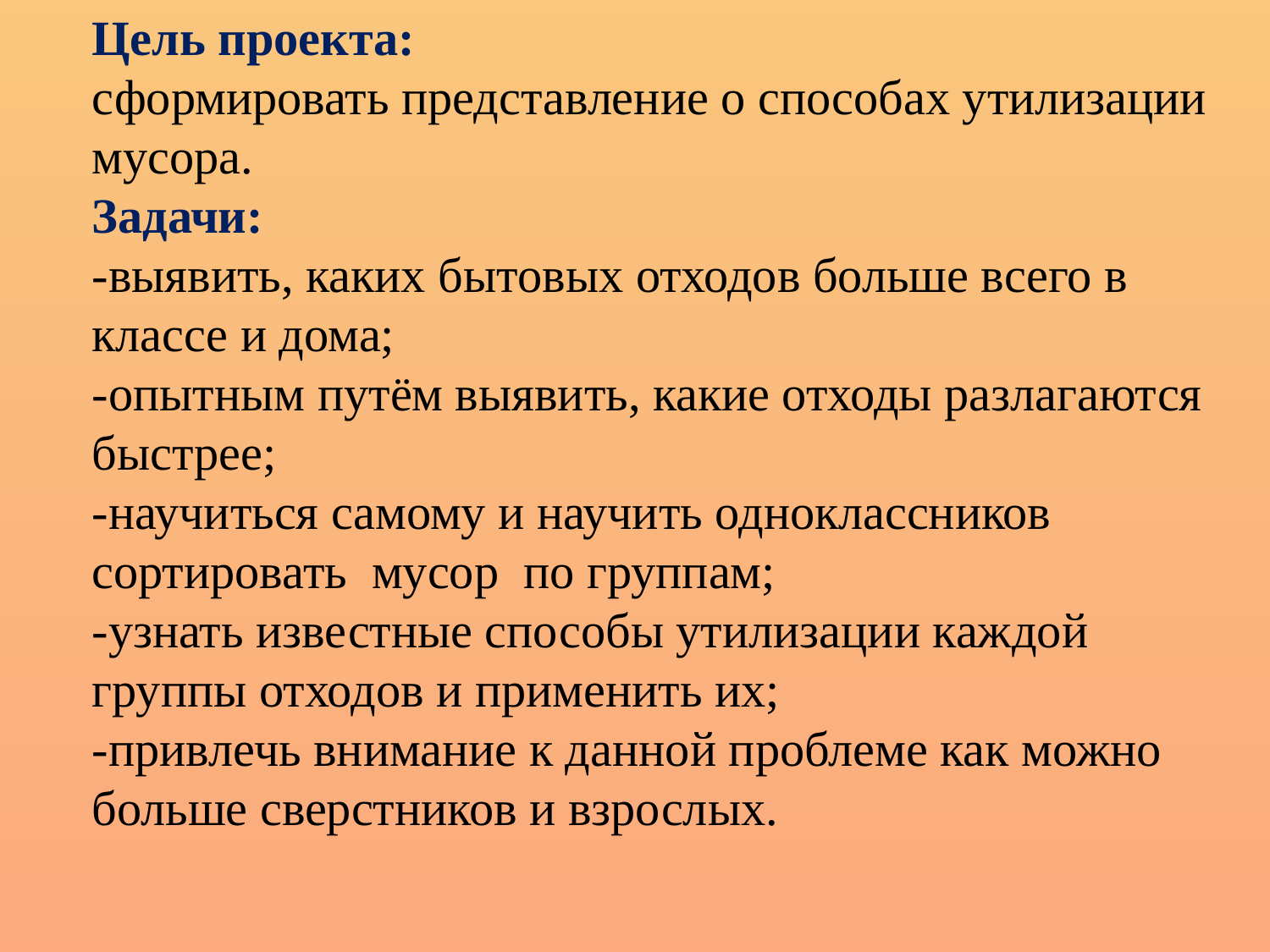

# Цель проекта:  сформировать представление о способах утилизации мусора. Задачи: -выявить, каких бытовых отходов больше всего в классе и дома; -опытным путём выявить, какие отходы разлагаются быстрее; -научиться самому и научить одноклассников сортировать  мусор  по группам; -узнать известные способы утилизации каждой группы отходов и применить их; -привлечь внимание к данной проблеме как можно больше сверстников и взрослых.